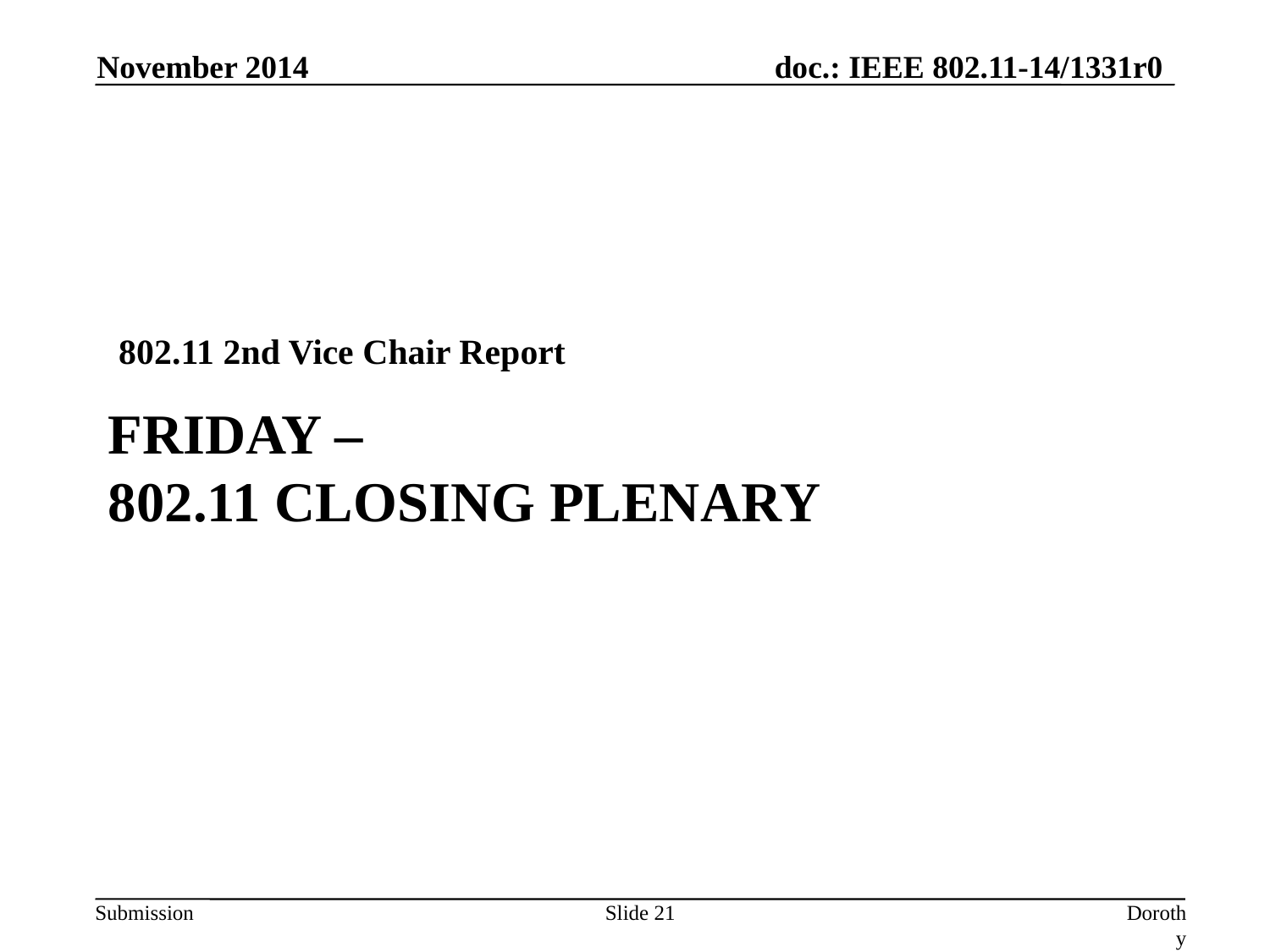

November 2014
802.11 2nd Vice Chair Report
# Friday – 802.11 Closing Plenary
Slide 21
Dorothy Stanley (Aruba Networks)